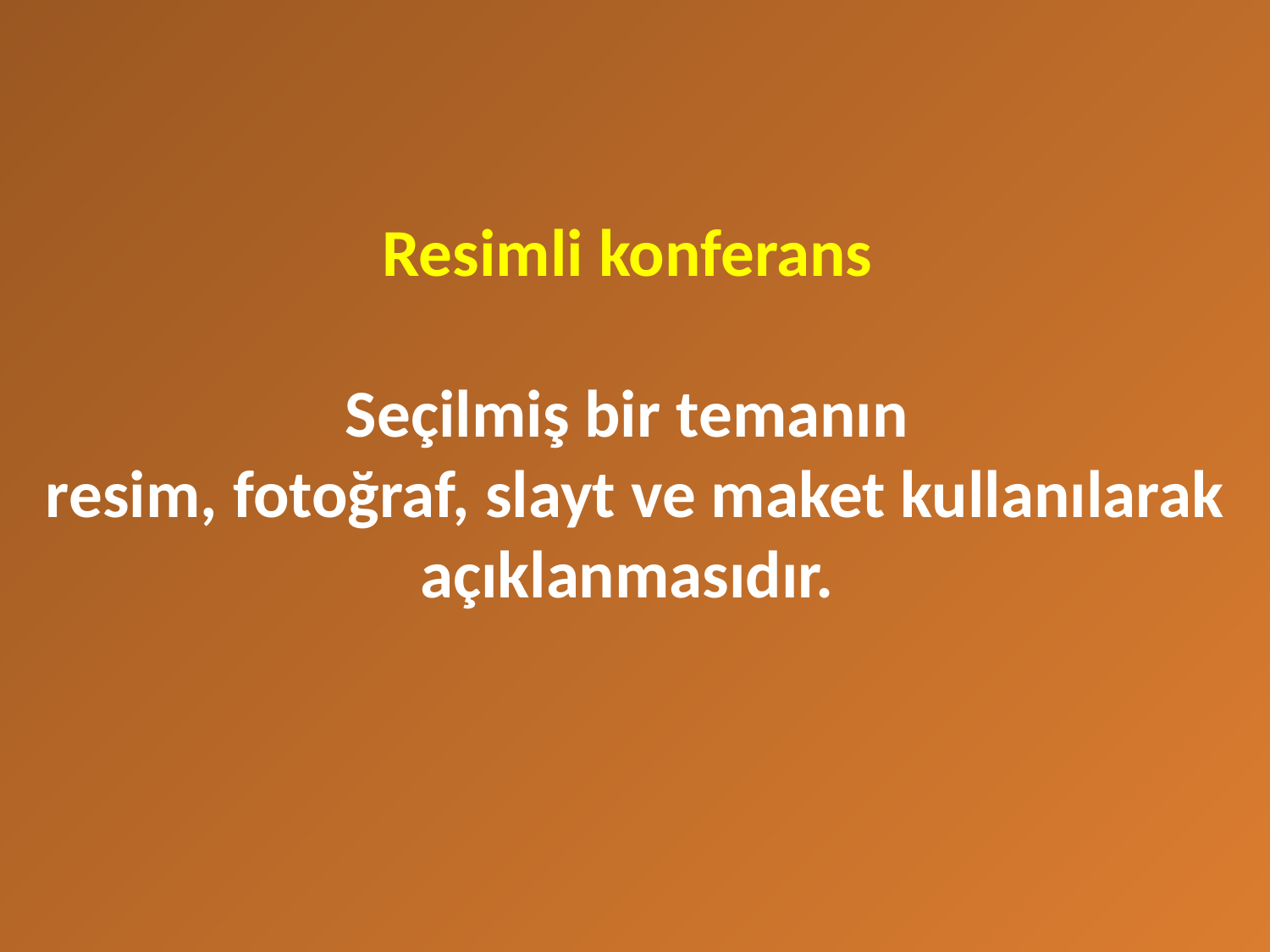

# Resimli konferans Seçilmiş bir temanın resim, fotoğraf, slayt ve maket kullanılarak açıklanmasıdır.